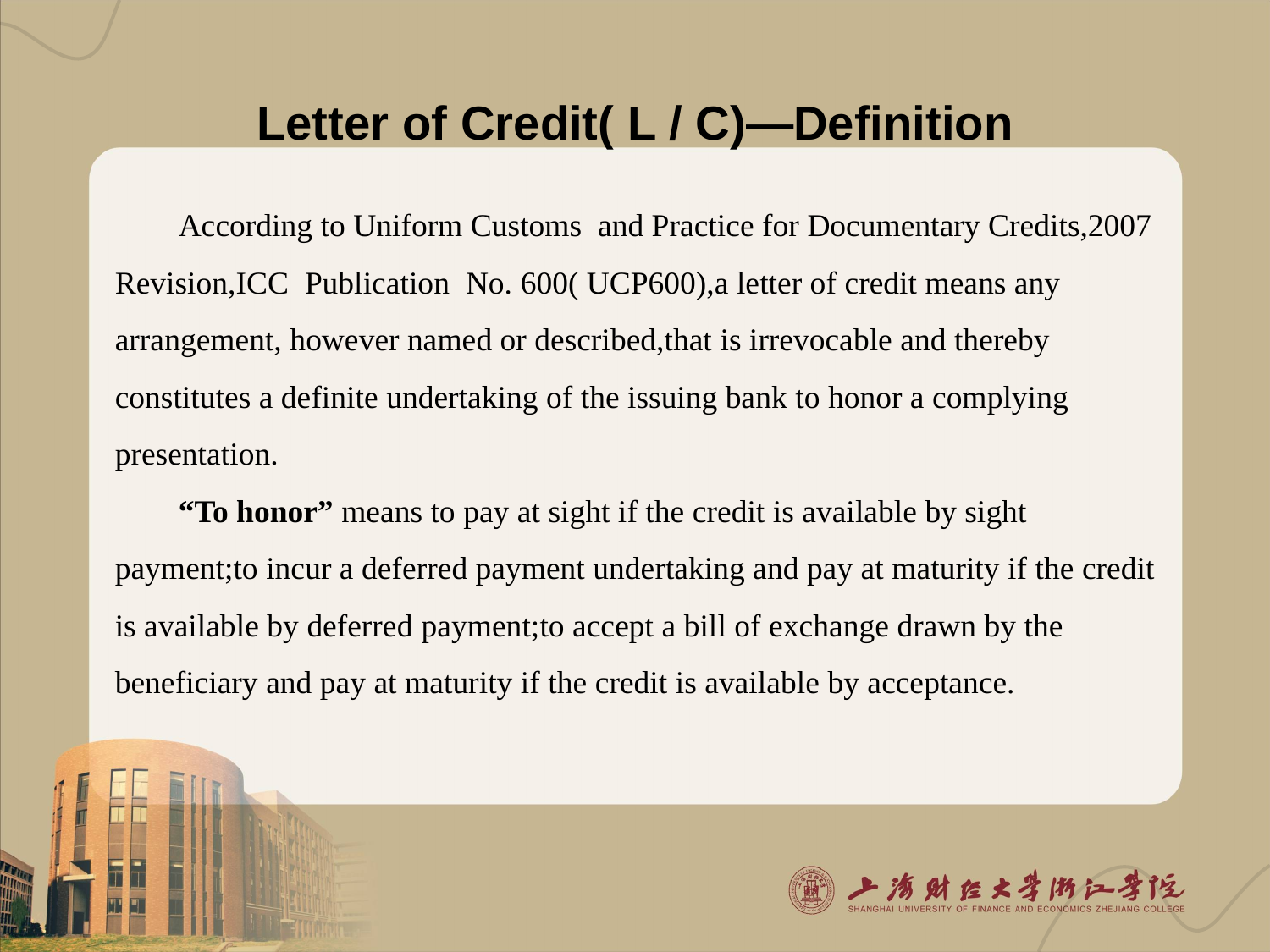

# Letter of Credit( L / C)—Definition
According to Uniform Customs  and Practice for Documentary Credits,2007 Revision,ICC  Publication  No. 600( UCP600),a letter of credit means any arrangement, however named or described,that is irrevocable and thereby constitutes a definite undertaking of the issuing bank to honor a complying presentation.
“To honor” means to pay at sight if the credit is available by sight payment;to incur a deferred payment undertaking and pay at maturity if the credit is available by deferred payment;to accept a bill of exchange drawn by the beneficiary and pay at maturity if the credit is available by acceptance.